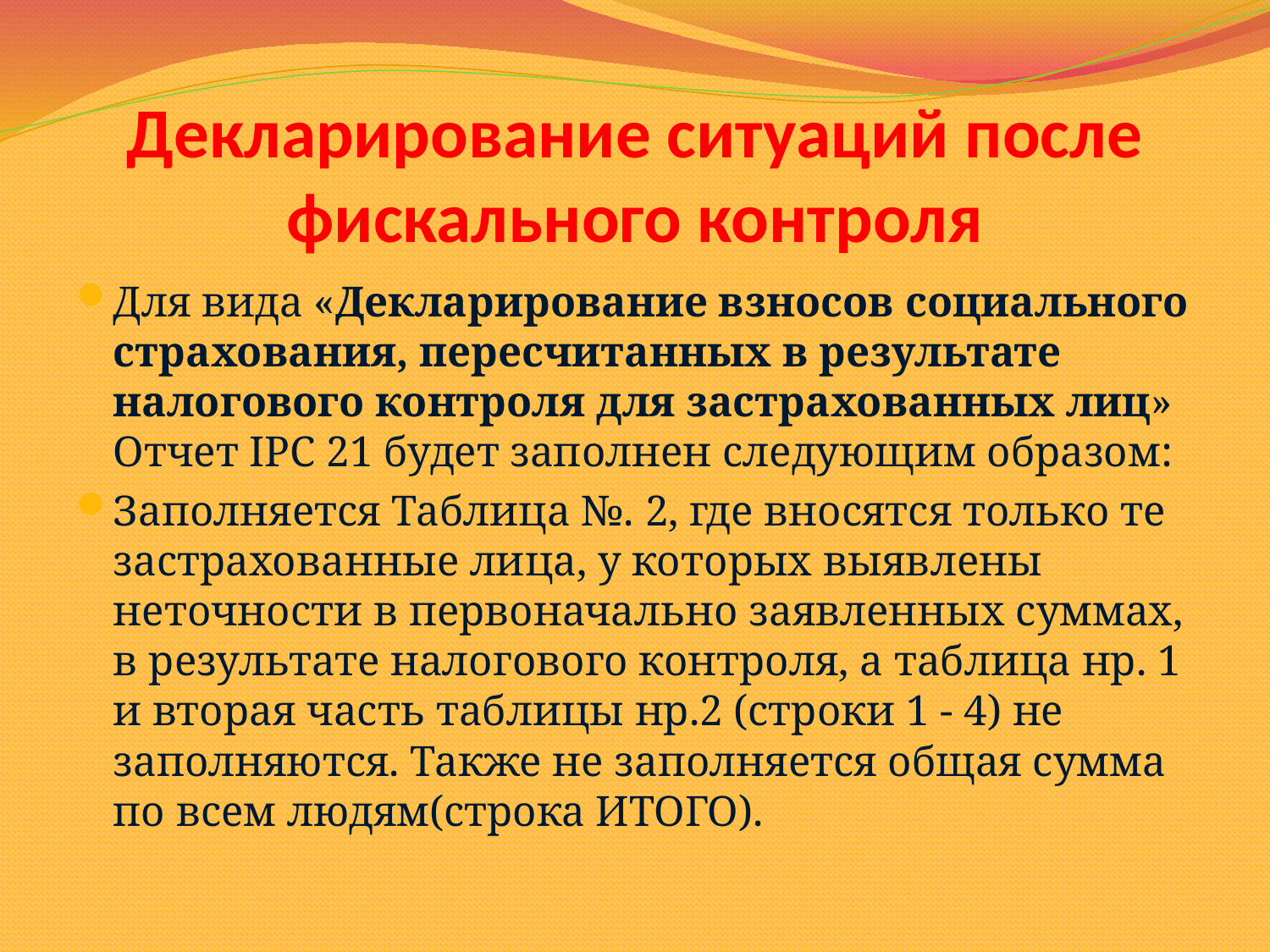

# Декларирование ситуаций после фискального контроля
Для вида «Декларирование взносов социального страхования, пересчитанных в результате налогового контроля для застрахованных лиц» Отчет IPC 21 будет заполнен следующим образом:
Заполняется Таблица №. 2, где вносятся только те застрахованные лица, у которых выявлены неточности в первоначально заявленных суммах, в результате налогового контроля, а таблица нр. 1 и вторая часть таблицы нр.2 (строки 1 - 4) не заполняются. Также не заполняется общая сумма по всем людям(строка ИТОГО).